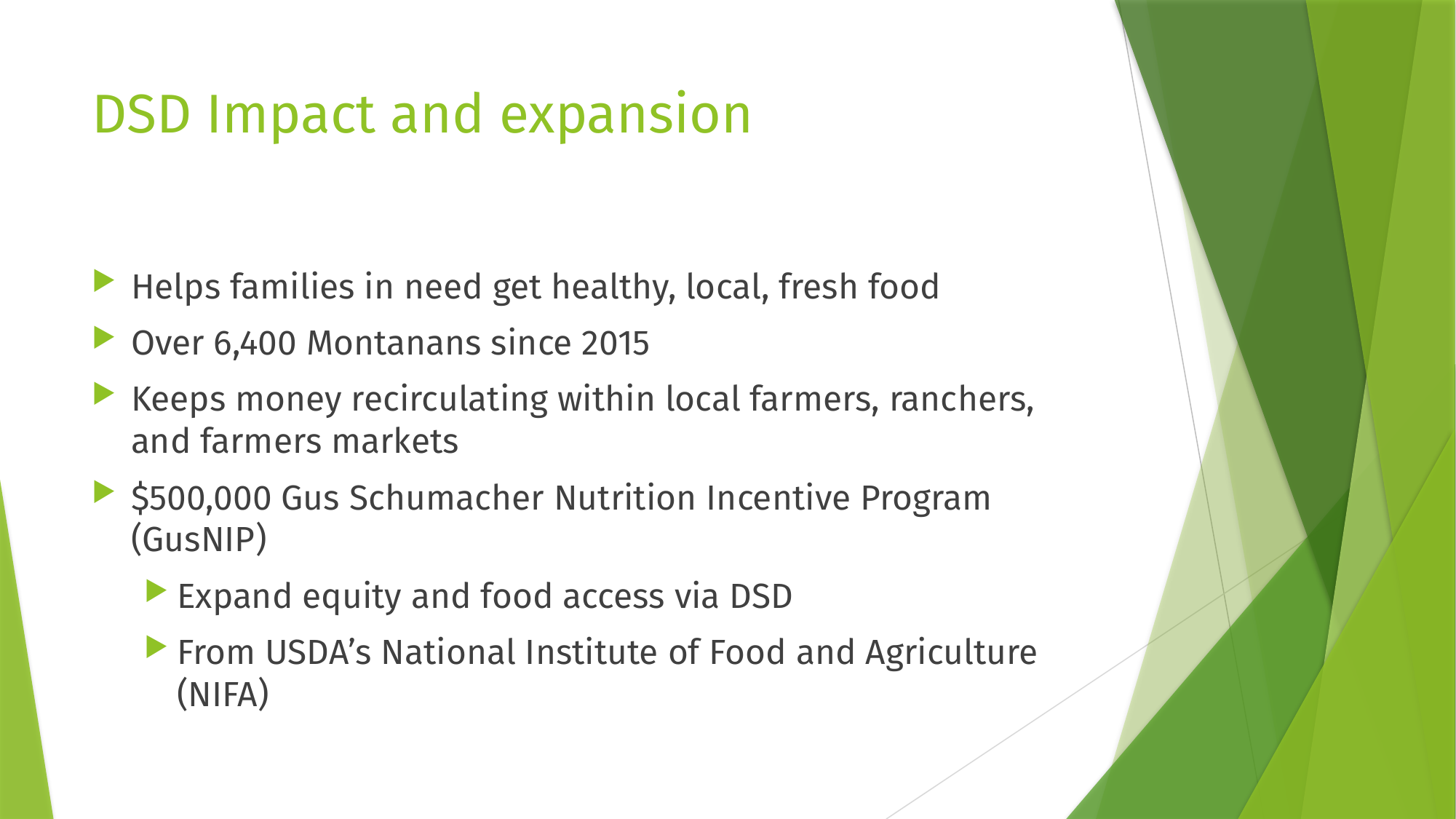

# DSD Impact and expansion
Helps families in need get healthy, local, fresh food
Over 6,400 Montanans since 2015
Keeps money recirculating within local farmers, ranchers, and farmers markets
$500,000 Gus Schumacher Nutrition Incentive Program (GusNIP)
Expand equity and food access via DSD
From USDA’s National Institute of Food and Agriculture (NIFA)